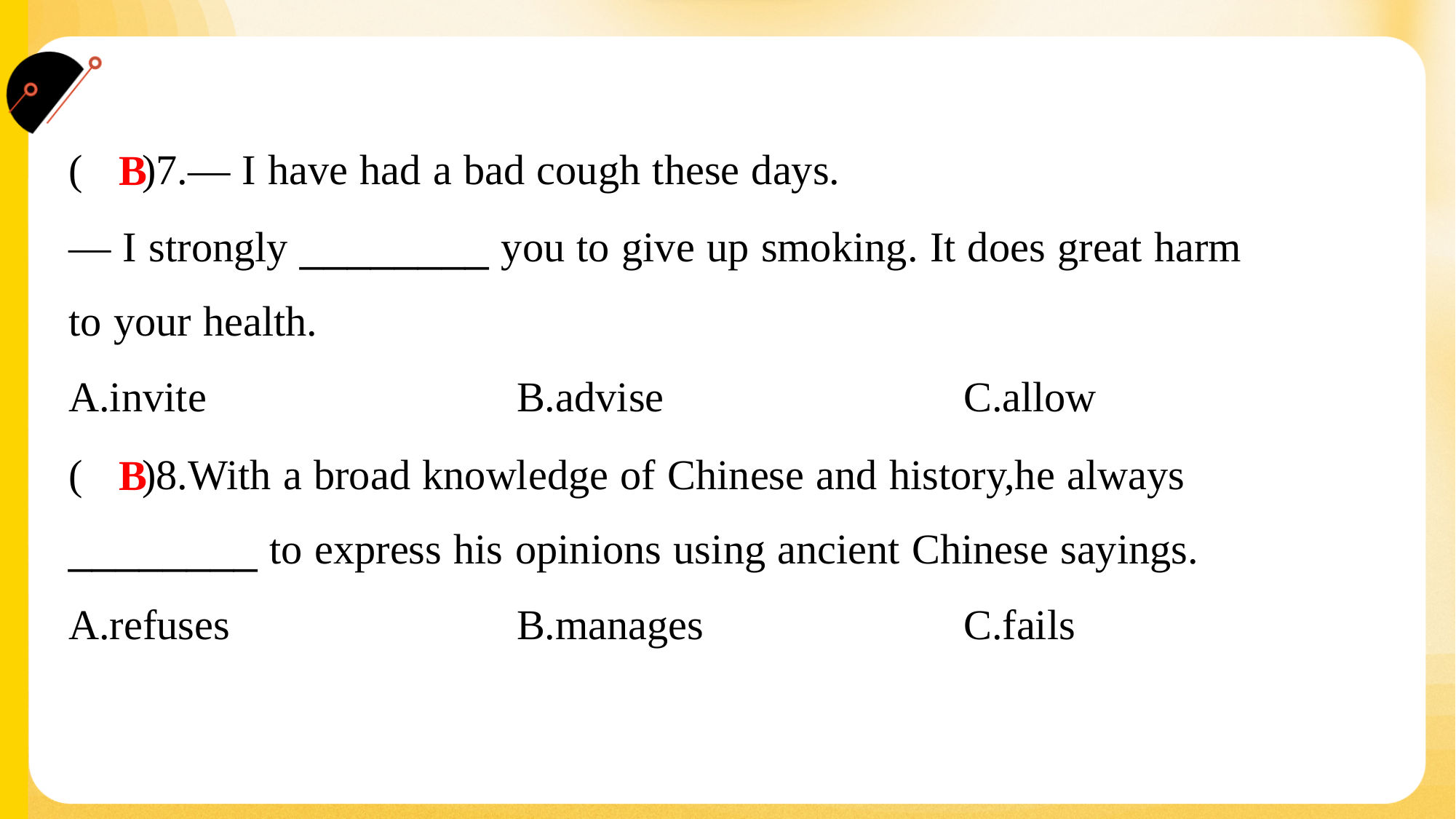

(     )7.— I have had a bad cough these days.
— I strongly ________ you to give up smoking. It does great harm
to your health.
B
A.invite	B.advise	C.allow
(     )8.With a broad knowledge of Chinese and history,he always
________ to express his opinions using ancient Chinese sayings.
B
A.refuses	B.manages	C.fails